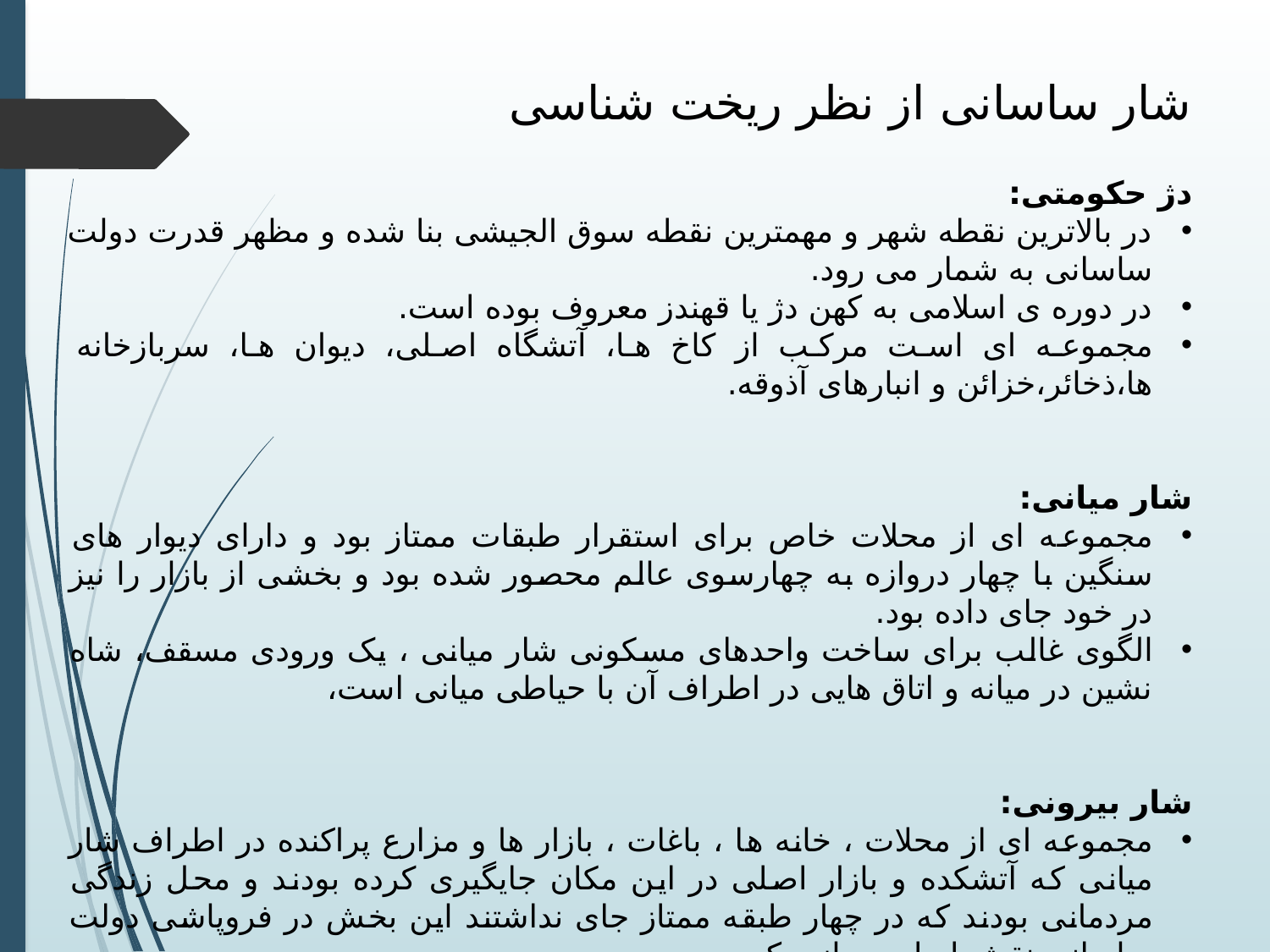

# شار ساسانی از نظر ریخت شناسی
دژ حکومتی:
در بالاترین نقطه شهر و مهمترین نقطه سوق الجیشی بنا شده و مظهر قدرت دولت ساسانی به شمار می رود.
در دوره ی اسلامی به کهن دژ یا قهندز معروف بوده است.
مجموعه ای است مرکب از کاخ ها، آتشگاه اصلی، دیوان ها، سربازخانه ها،ذخائر،خزائن و انبارهای آذوقه.

شار میانی:
مجموعه ای از محلات خاص برای استقرار طبقات ممتاز بود و دارای دیوار های سنگین با چهار دروازه به چهارسوی عالم محصور شده بود و بخشی از بازار را نیز در خود جای داده بود.
الگوی غالب برای ساخت واحدهای مسکونی شار میانی ، یک ورودی مسقف، شاه نشین در میانه و اتاق هایی در اطراف آن با حیاطی میانی است،

شار بیرونی:
مجموعه ای از محلات ، خانه ها ، باغات ، بازار ها و مزارع پراکنده در اطراف شار میانی که آتشکده و بازار اصلی در این مکان جایگیری کرده بودند و محل زندگی مردمانی بودند که در چهار طبقه ممتاز جای نداشتند این بخش در فروپاشی دولت ساسانی نقش اساسی بازی کرد.
در دوران بعد ازاسلام این بخش به ربض مشهور گردید.